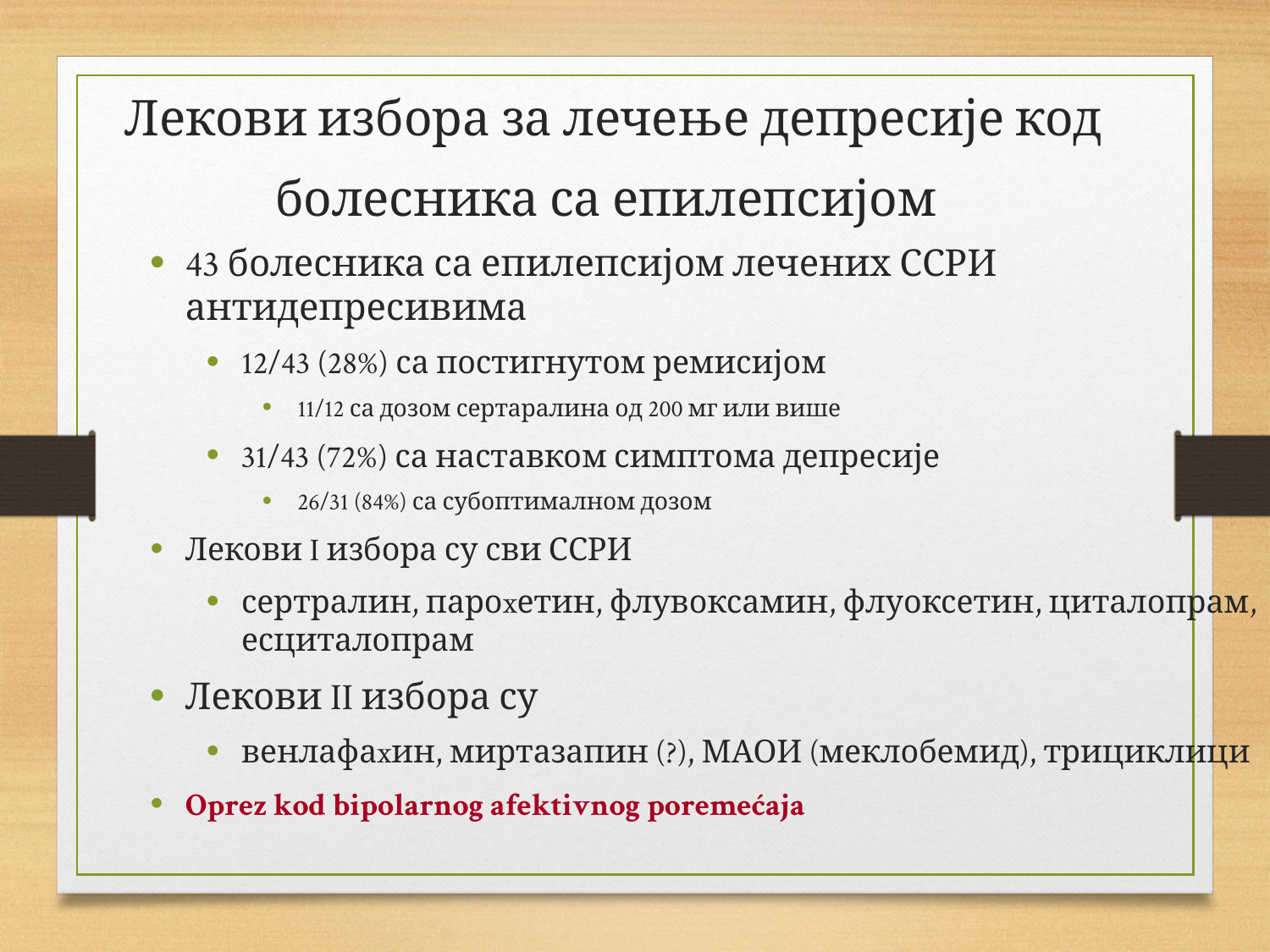

Лекови избора за лечење депресије код болесника са епилепсијом
43 болесника са епилепсијом лечених ССРИ антидепресивима
12/43 (28%) са постигнутом ремисијом
11/12 са дозом сертаралина од 200 мг или више
31/43 (72%) са наставком симптома депресије
26/31 (84%) са субоптималном дозом
Лекови I избора су сви ССРИ
сертралин, пароxетин, флувоксамин, флуоксетин, циталопрам, есциталопрам
Лекови II избора су
венлафаxин, миртазапин (?), МАОИ (меклобемид), трициклици
Oprez kod bipolarnog afektivnog poremećaja